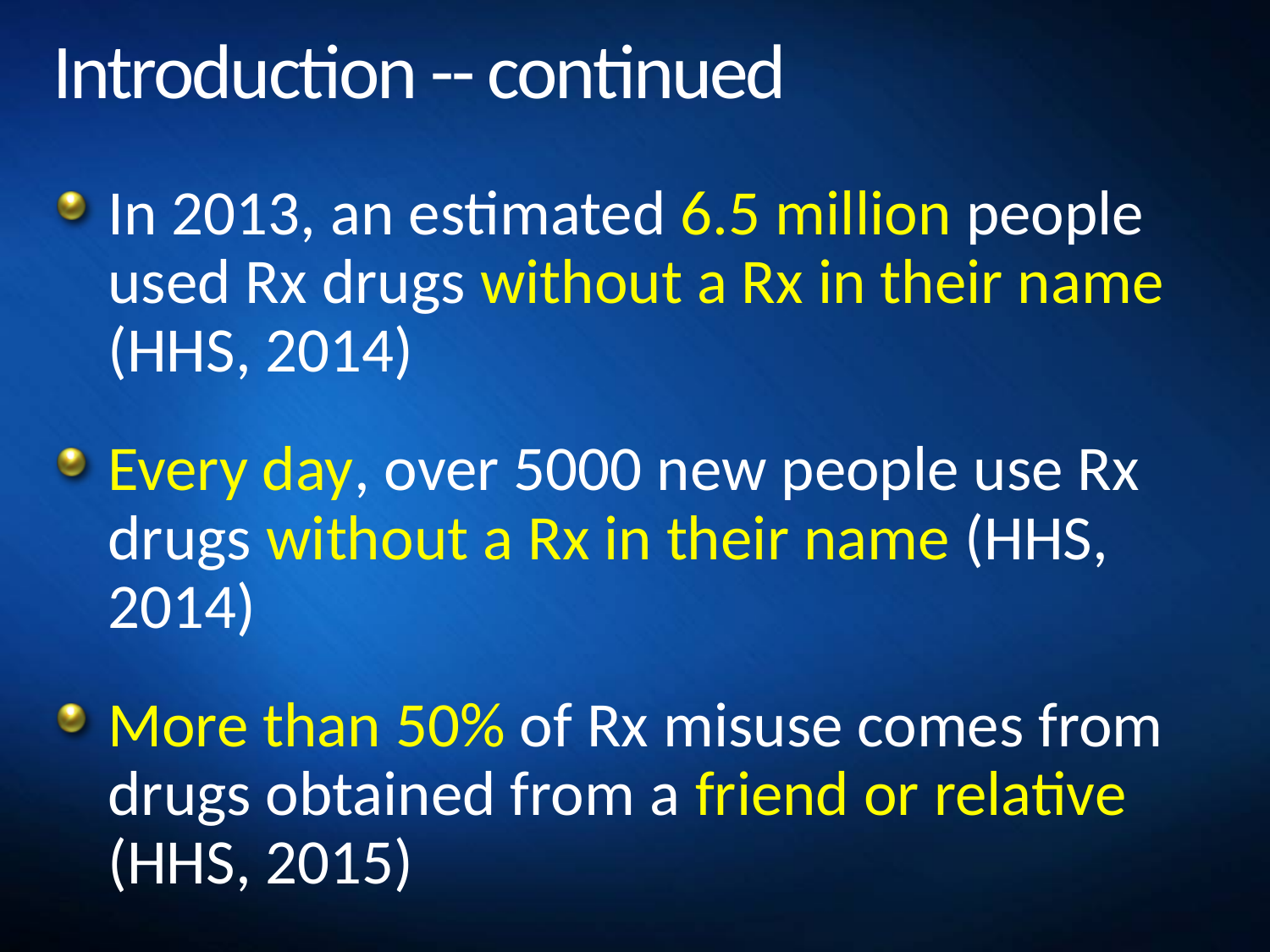

# Introduction -- continued
In 2013, an estimated 6.5 million people used Rx drugs without a Rx in their name (HHS, 2014)

Every day, over 5000 new people use Rx drugs without a Rx in their name (HHS, 2014)

More than 50% of Rx misuse comes from drugs obtained from a friend or relative (HHS, 2015)